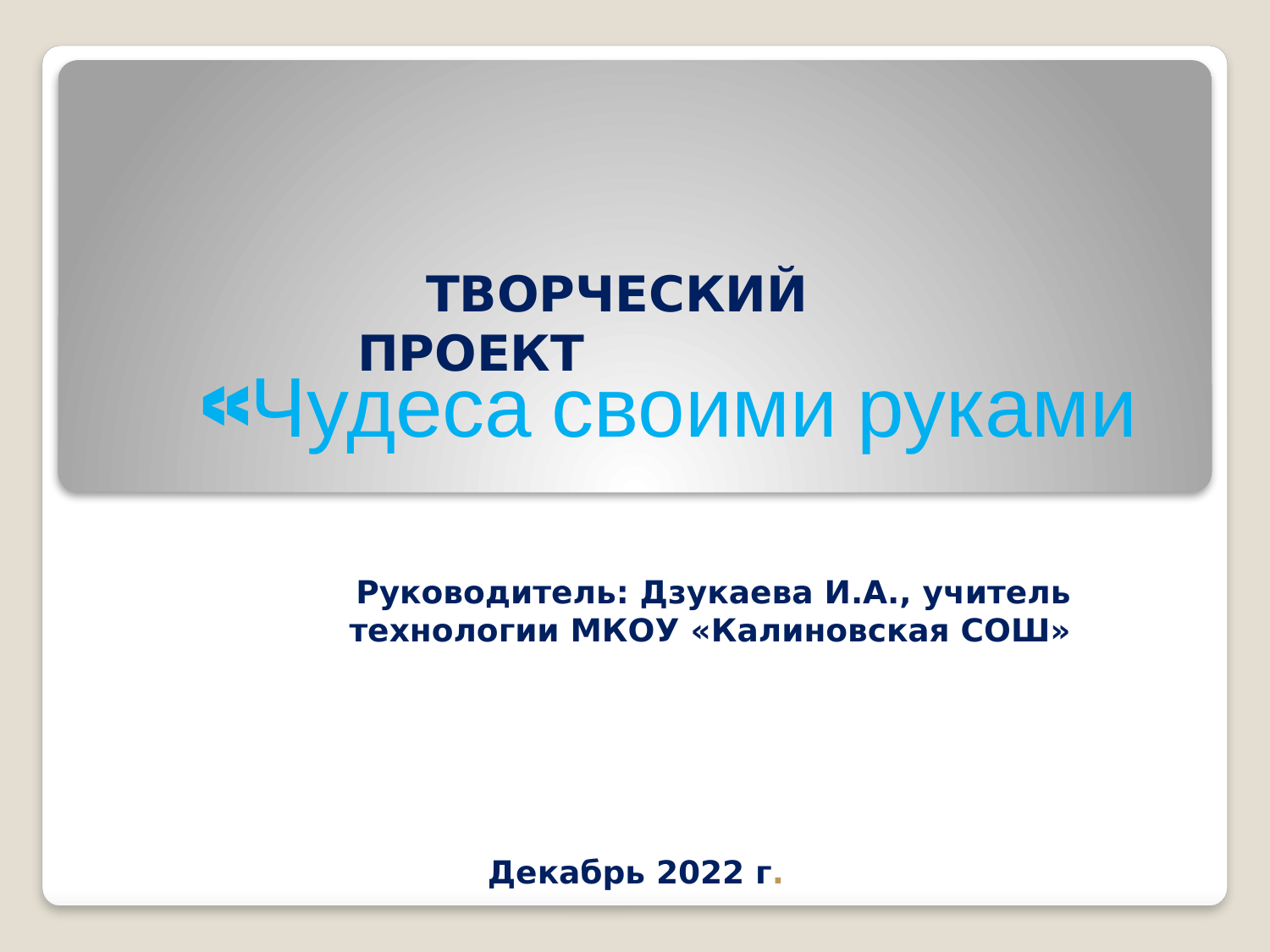

ТВОРЧЕСКИЙ ПРОЕКТ
   «Чудеса своими руками

Руководитель: Дзукаева И.А., учитель технологии МКОУ «Калиновская СОШ»
Декабрь 2022 г.